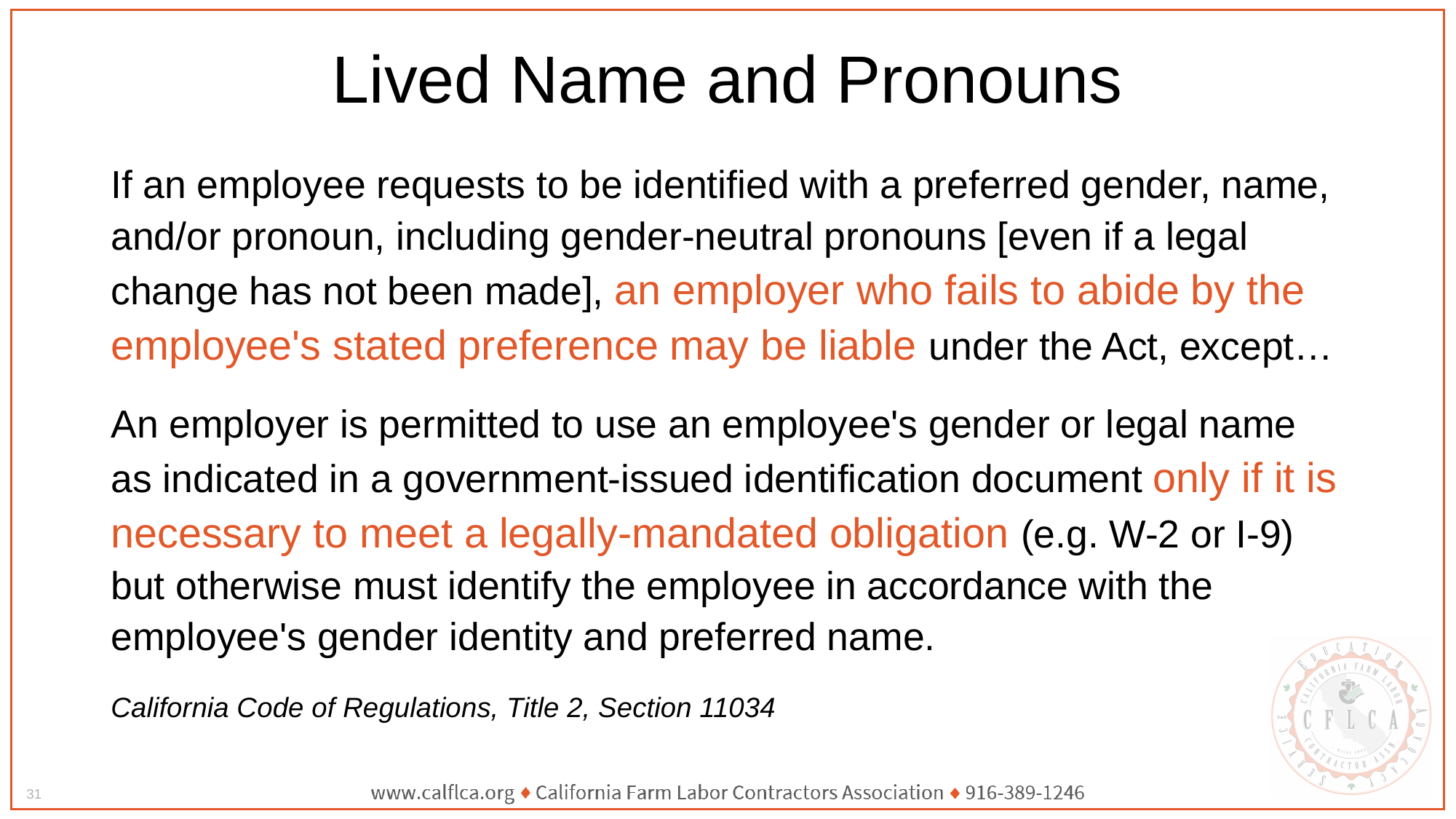

# Lived Name and Pronouns
If an employee requests to be identified with a preferred gender, name, and/or pronoun, including gender-neutral pronouns [even if a legal change has not been made], an employer who fails to abide by the employee's stated preference may be liable under the Act, except…

An employer is permitted to use an employee's gender or legal name as indicated in a government-issued identification document only if it is necessary to meet a legally-mandated obligation (e.g. W-2 or I-9) but otherwise must identify the employee in accordance with the employee's gender identity and preferred name.

California Code of Regulations, Title 2, Section 11034
31